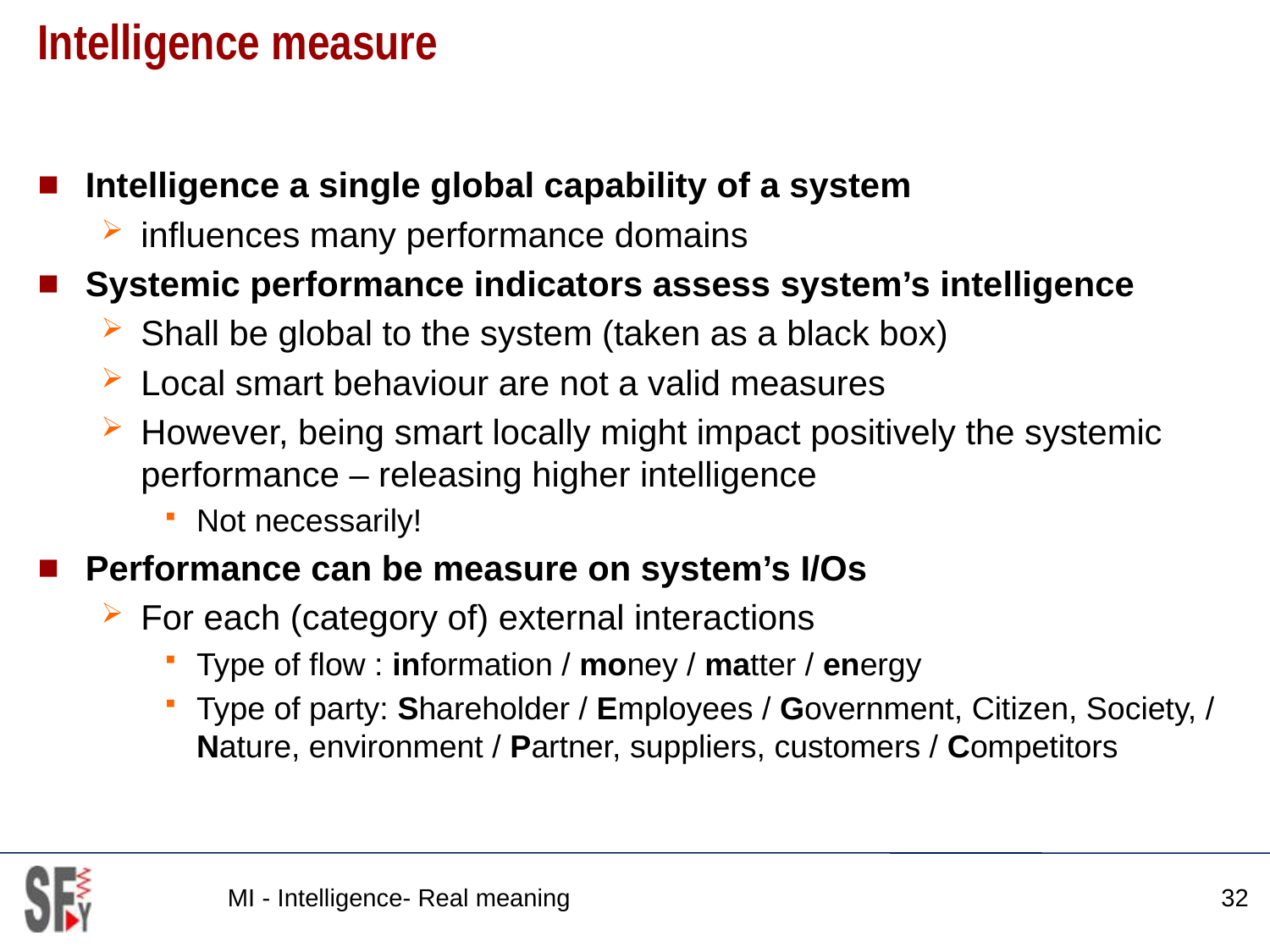

# Intelligence measure
Intelligence a single global capability of a system
influences many performance domains
Systemic performance indicators assess system’s intelligence
Shall be global to the system (taken as a black box)
Local smart behaviour are not a valid measures
However, being smart locally might impact positively the systemic performance – releasing higher intelligence
Not necessarily!
Performance can be measure on system’s I/Os
For each (category of) external interactions
Type of flow : information / money / matter / energy
Type of party: Shareholder / Employees / Government, Citizen, Society, / Nature, environment / Partner, suppliers, customers / Competitors
MI - Intelligence- Real meaning
32